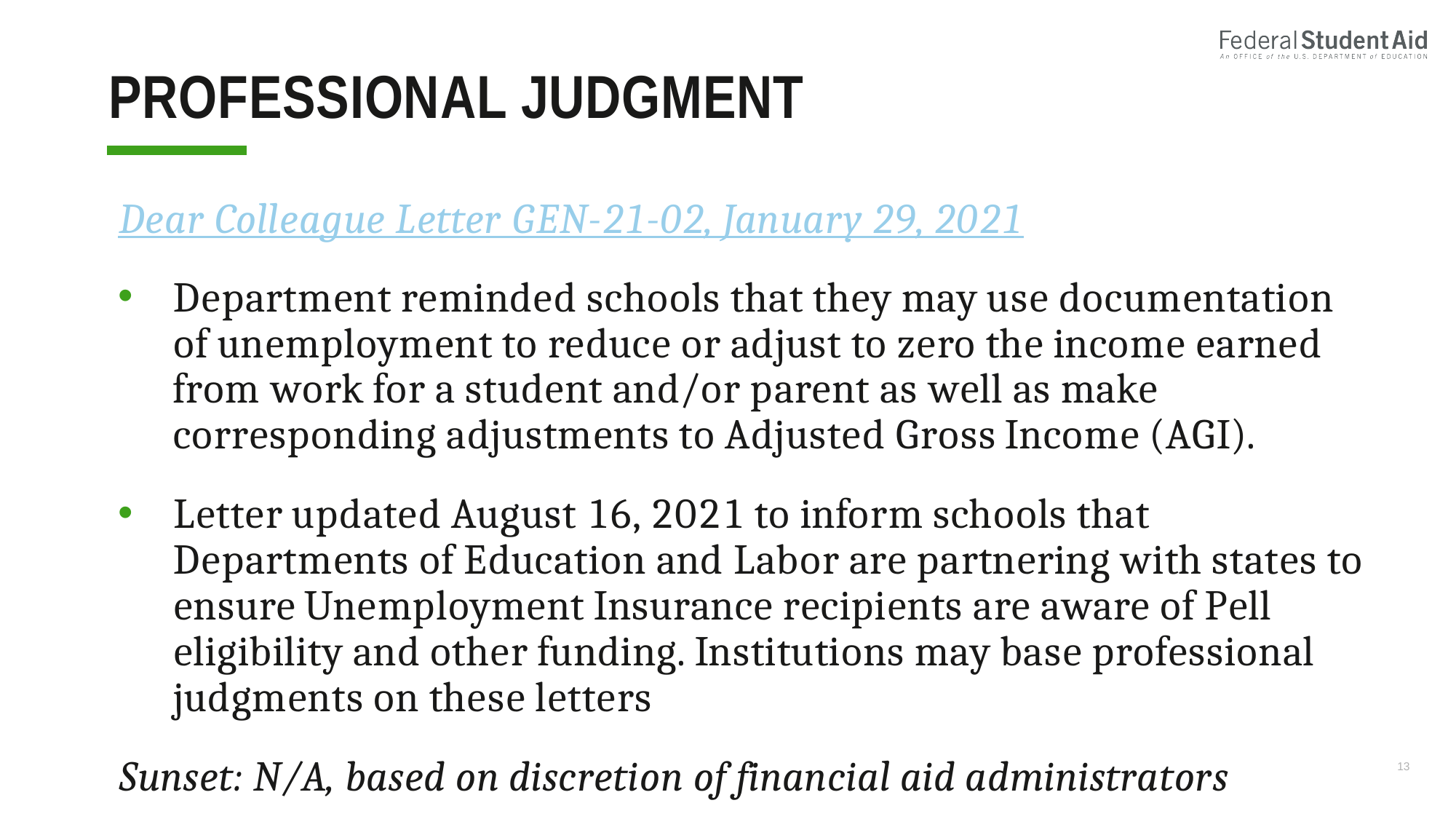

# Professional judgment
Dear Colleague Letter GEN-21-02, January 29, 2021
Department reminded schools that they may use documentation of unemployment to reduce or adjust to zero the income earned from work for a student and/or parent as well as make corresponding adjustments to Adjusted Gross Income (AGI).
Letter updated August 16, 2021 to inform schools that Departments of Education and Labor are partnering with states to ensure Unemployment Insurance recipients are aware of Pell eligibility and other funding. Institutions may base professional judgments on these letters
Sunset: N/A, based on discretion of financial aid administrators

13